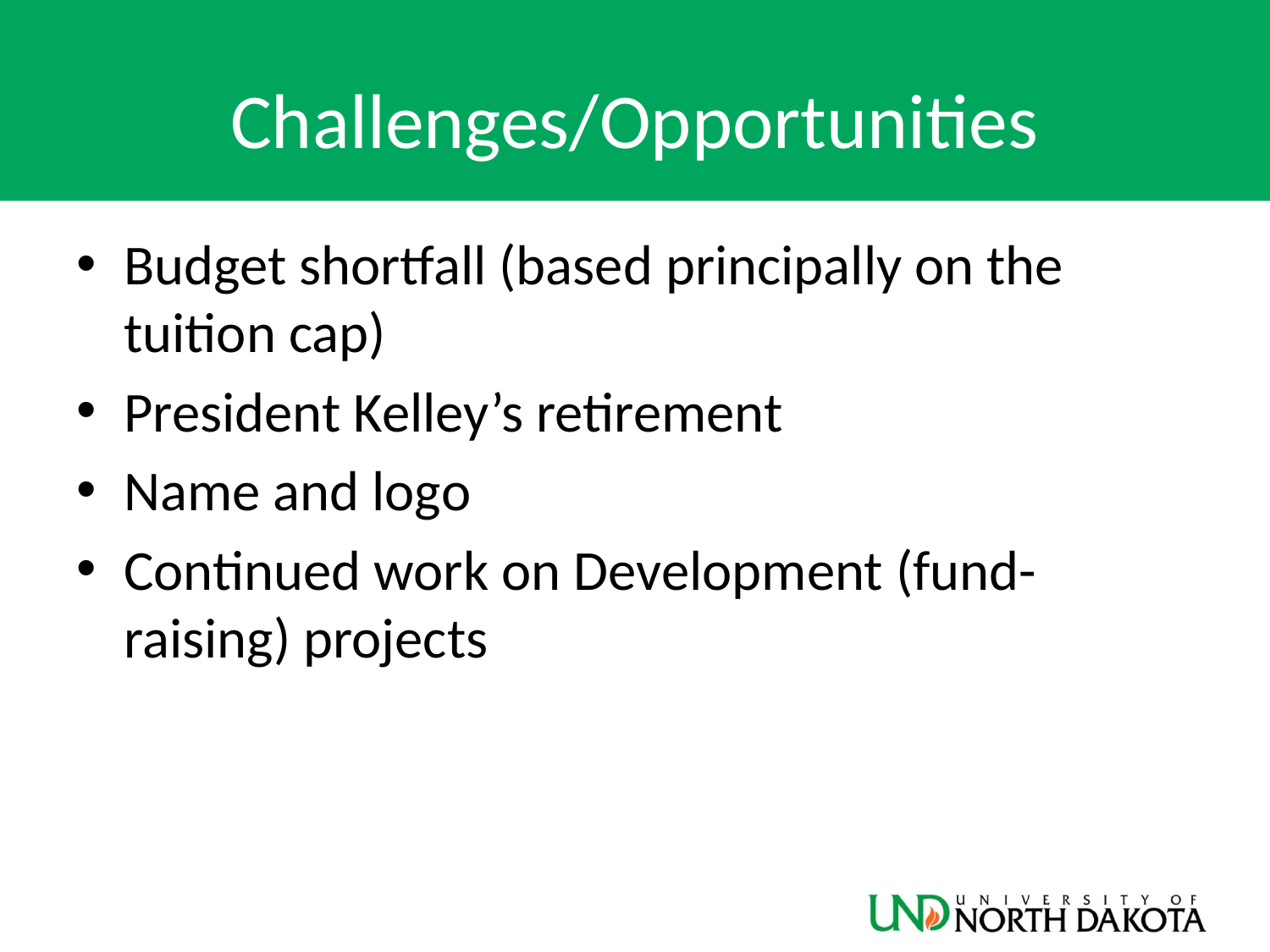

# Challenges/Opportunities
Budget shortfall (based principally on the tuition cap)
President Kelley’s retirement
Name and logo
Continued work on Development (fund-raising) projects